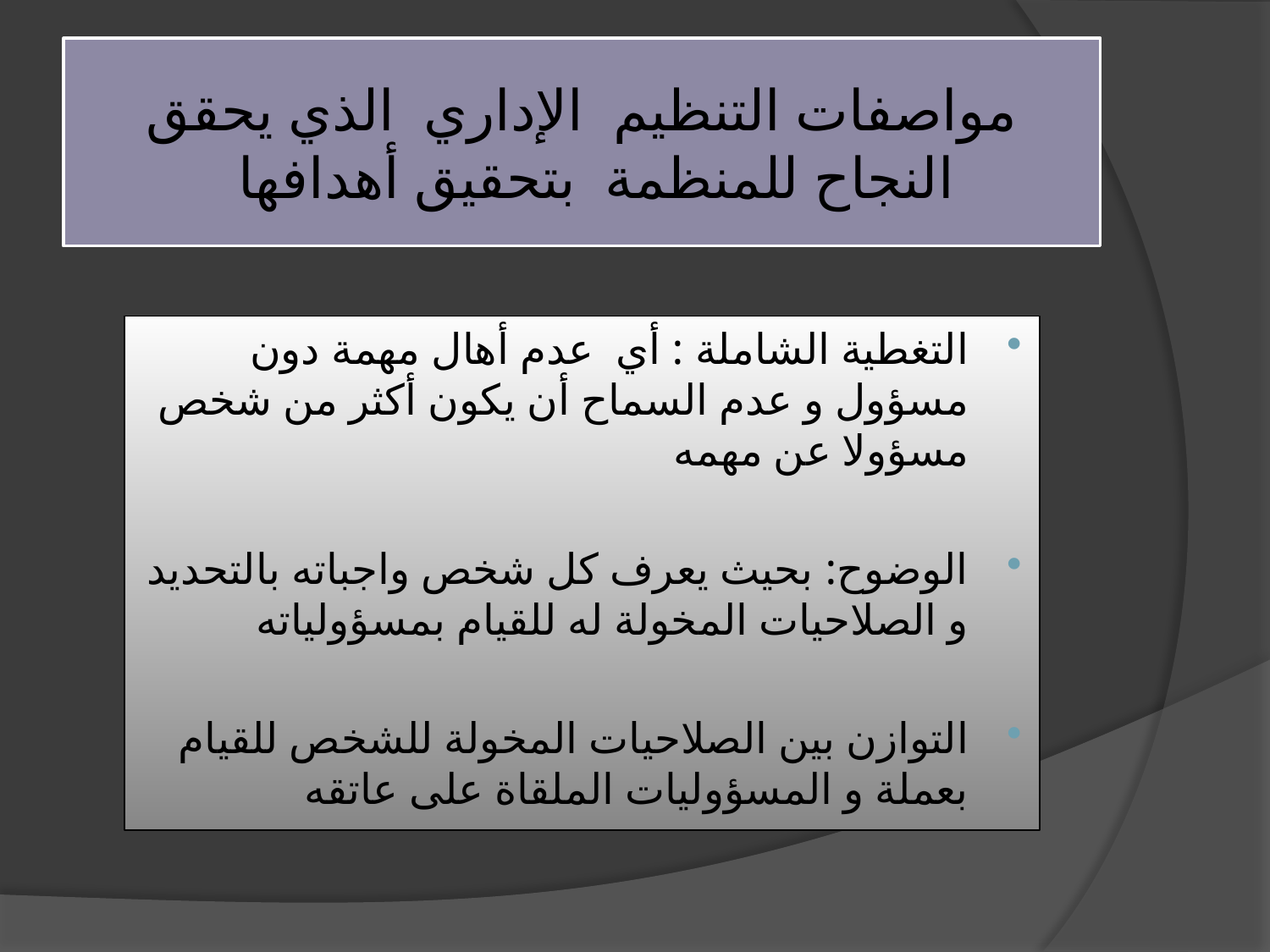

# مواصفات التنظيم  الإداري  الذي يحقق النجاح للمنظمة  بتحقيق أهدافها
التغطية الشاملة : أي  عدم أهال مهمة دون مسؤول و عدم السماح أن يكون أكثر من شخص مسؤولا عن مهمه

الوضوح: بحيث يعرف كل شخص واجباته بالتحديد و الصلاحيات المخولة له للقيام بمسؤولياته

التوازن بين الصلاحيات المخولة للشخص للقيام بعملة و المسؤوليات الملقاة على عاتقه